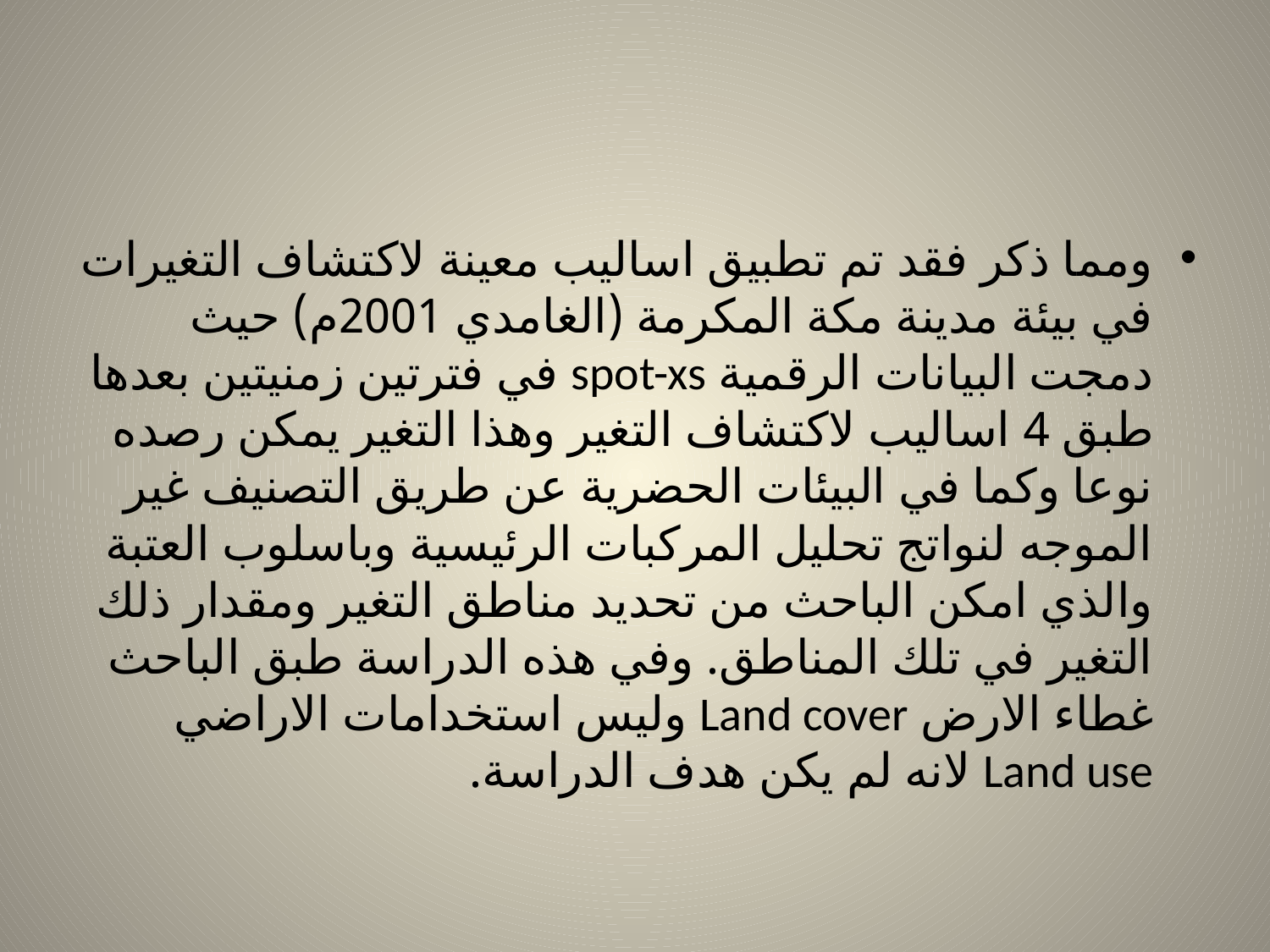

ومما ذكر فقد تم تطبيق اساليب معينة لاكتشاف التغيرات في بيئة مدينة مكة المكرمة (الغامدي 2001م) حيث دمجت البيانات الرقمية spot-xs في فترتين زمنيتين بعدها طبق 4 اساليب لاكتشاف التغير وهذا التغير يمكن رصده نوعا وكما في البيئات الحضرية عن طريق التصنيف غير الموجه لنواتج تحليل المركبات الرئيسية وباسلوب العتبة والذي امكن الباحث من تحديد مناطق التغير ومقدار ذلك التغير في تلك المناطق. وفي هذه الدراسة طبق الباحث غطاء الارض Land cover وليس استخدامات الاراضي Land use لانه لم يكن هدف الدراسة.